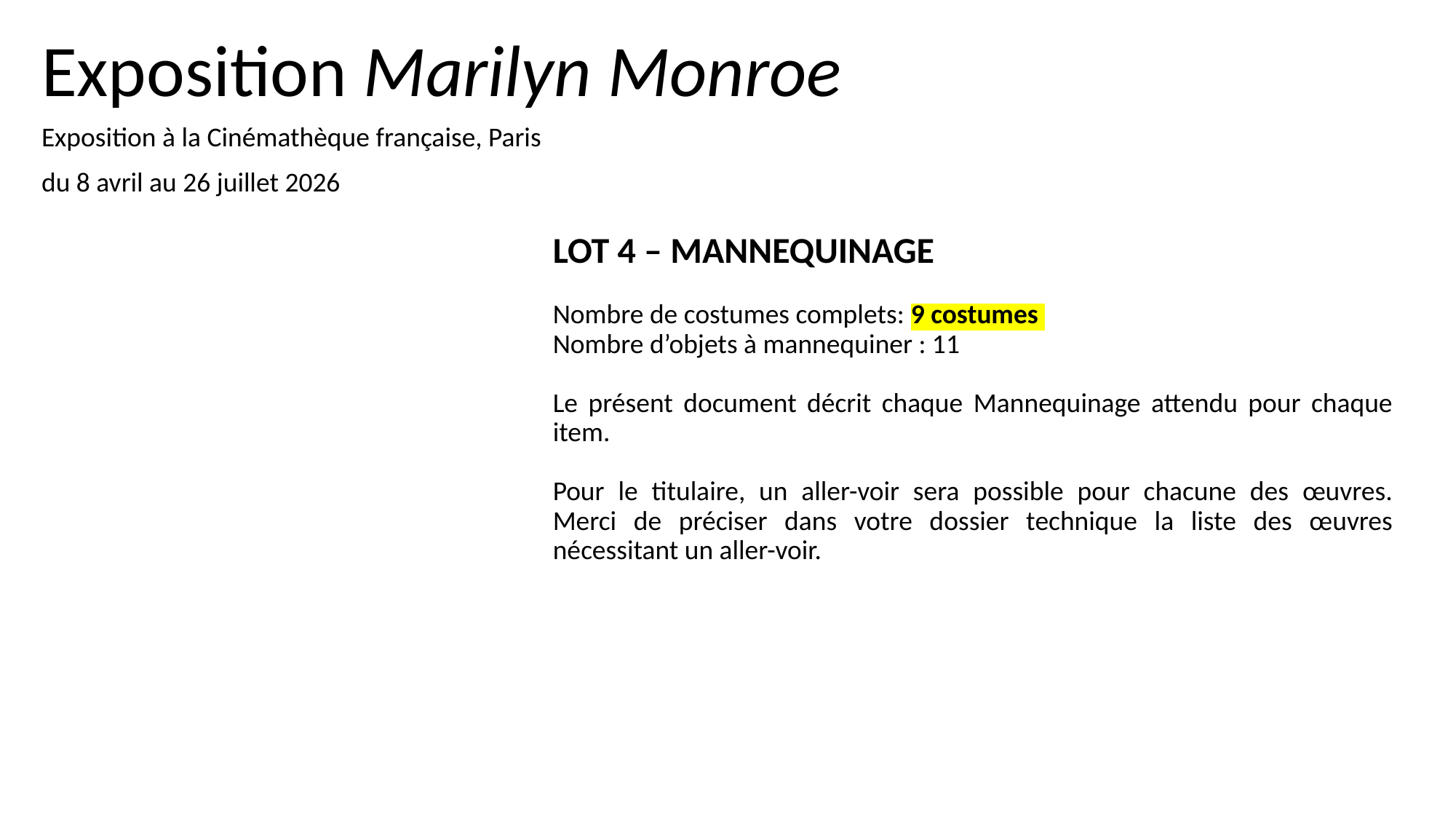

# Exposition Marilyn Monroe
Exposition à la Cinémathèque française, Paris
du 8 avril au 26 juillet 2026
LOT 4 – MANNEQUINAGE

Nombre de costumes complets: 9 costumes
Nombre d’objets à mannequiner : 11

Le présent document décrit chaque Mannequinage attendu pour chaque item.

Pour le titulaire, un aller-voir sera possible pour chacune des œuvres.
Merci de préciser dans votre dossier technique la liste des œuvres nécessitant un aller-voir.